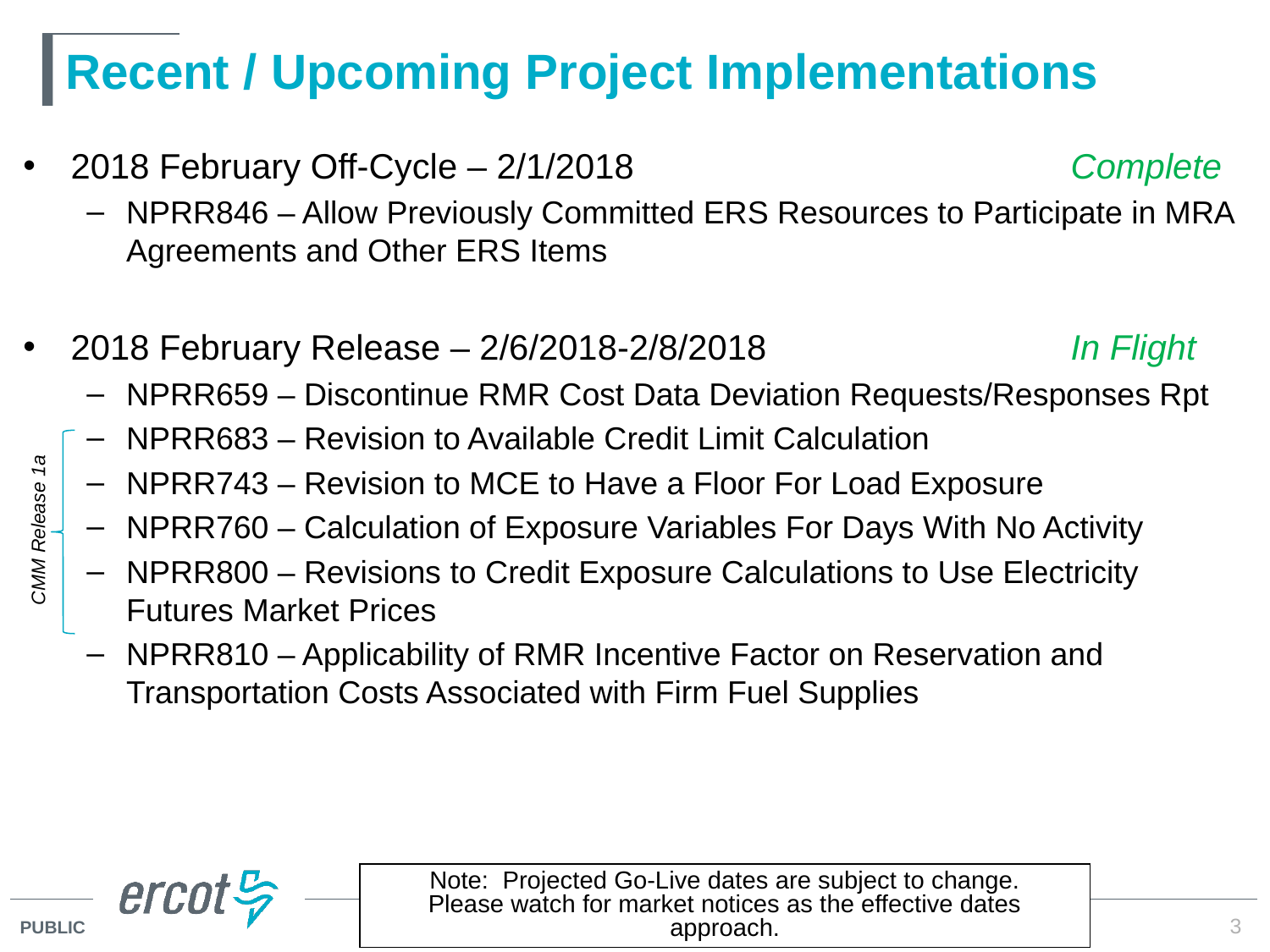

# Recent / Upcoming Project Implementations
2018 February Off-Cycle – 2/1/2018	Complete
NPRR846 – Allow Previously Committed ERS Resources to Participate in MRA Agreements and Other ERS Items

2018 February Release – 2/6/2018-2/8/2018 	In Flight
NPRR659 – Discontinue RMR Cost Data Deviation Requests/Responses Rpt
NPRR683 – Revision to Available Credit Limit Calculation
NPRR743 – Revision to MCE to Have a Floor For Load Exposure
NPRR760 – Calculation of Exposure Variables For Days With No Activity
NPRR800 – Revisions to Credit Exposure Calculations to Use Electricity Futures Market Prices
NPRR810 – Applicability of RMR Incentive Factor on Reservation and Transportation Costs Associated with Firm Fuel Supplies

CMM Release 1a
Note:  Projected Go-Live dates are subject to change.
Please watch for market notices as the effective dates approach.
3